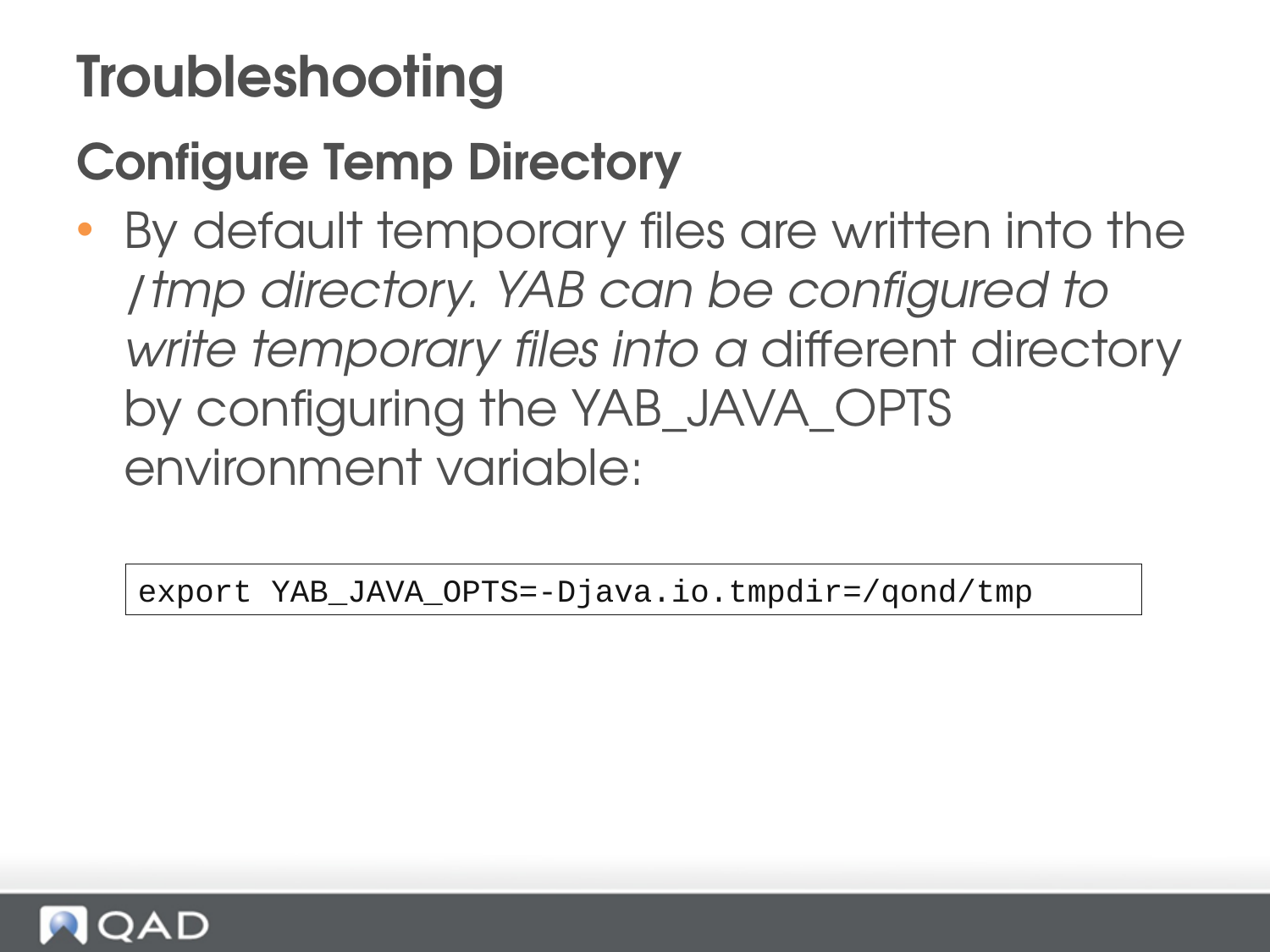

# Troubleshooting
Configure Temp Directory
By default temporary files are written into the /tmp directory. YAB can be configured to write temporary files into a different directory by configuring the YAB_JAVA_OPTS environment variable:
export YAB_JAVA_OPTS=-Djava.io.tmpdir=/qond/tmp